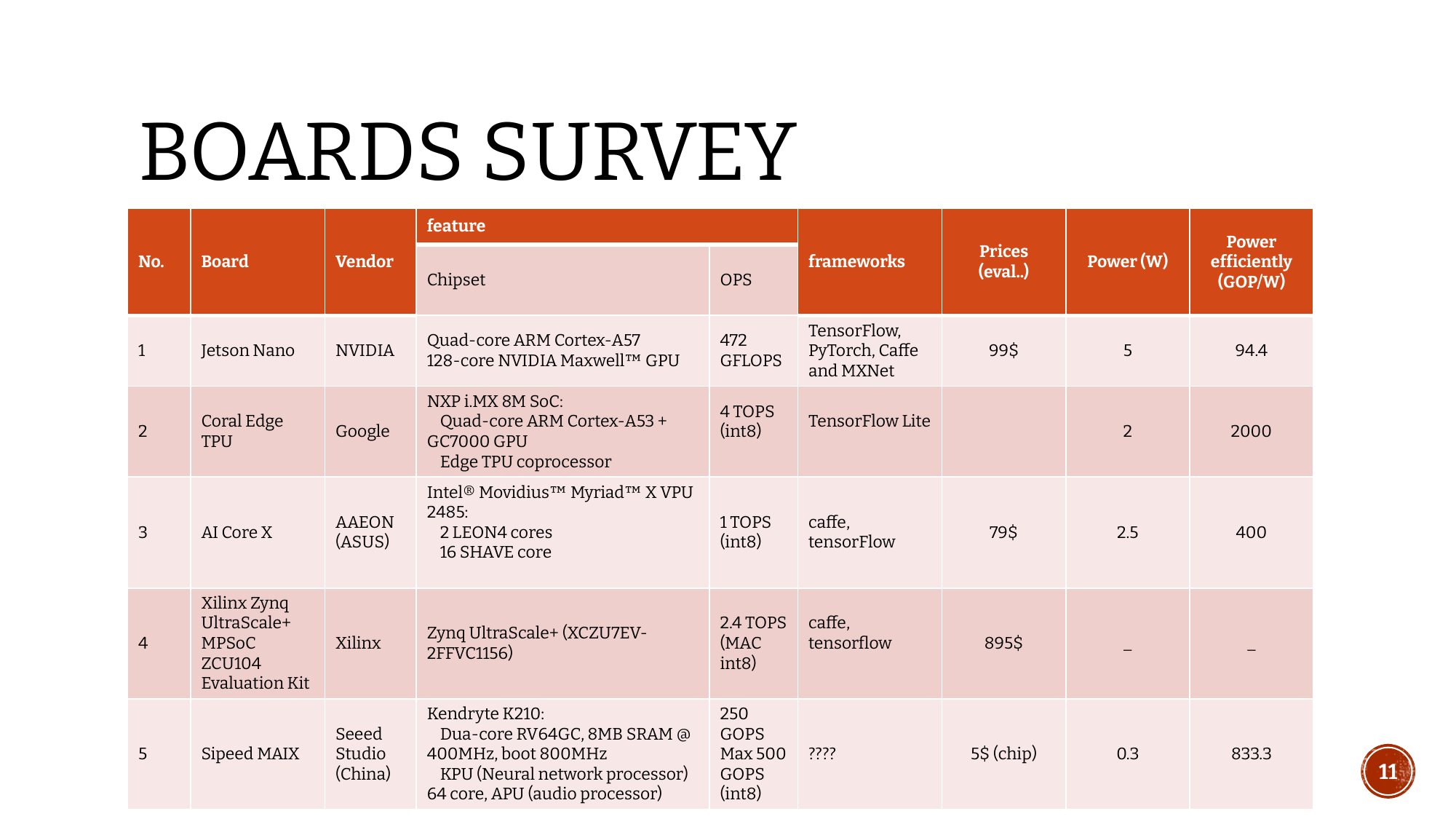

# Boards survey
| No. | Board | Vendor | feature |  | frameworks | Prices (eval..) | Power (W) | Power efficiently (GOP/W) |
| --- | --- | --- | --- | --- | --- | --- | --- | --- |
|  |  |  | Chipset | OPS |  |  |  |  |
| 1 | Jetson Nano | NVIDIA | Quad-core ARM Cortex-A57 128-core NVIDIA Maxwell™ GPU | 472 GFLOPS | TensorFlow, PyTorch, Caffe and MXNet | 99$ | 5 | 94.4 |
| 2 | Coral Edge TPU | Google | NXP i.MX 8M SoC: Quad-core ARM Cortex-A53 + GC7000 GPU Edge TPU coprocessor | 4 TOPS (int8) | TensorFlow Lite |  | 2 | 2000 |
| 3 | AI Core X | AAEON (ASUS) | Intel® Movidius™ Myriad™ X VPU 2485: 2 LEON4 cores 16 SHAVE core | 1 TOPS (int8) | caffe, tensorFlow | 79$ | 2.5 | 400 |
| 4 | Xilinx Zynq UltraScale+ MPSoC ZCU104 Evaluation Kit | Xilinx | Zynq UltraScale+ (XCZU7EV-2FFVC1156) | 2.4 TOPS (MAC int8) | caffe, tensorflow | 895$ | \_ | \_ |
| 5 | Sipeed MAIX | Seeed Studio (China) | Kendryte K210: Dua-core RV64GC, 8MB SRAM @ 400MHz, boot 800MHz KPU (Neural network processor) 64 core, APU (audio processor) | 250 GOPS Max 500 GOPS (int8) | ???? | 5$ (chip) | 0.3 | 833.3 |
11